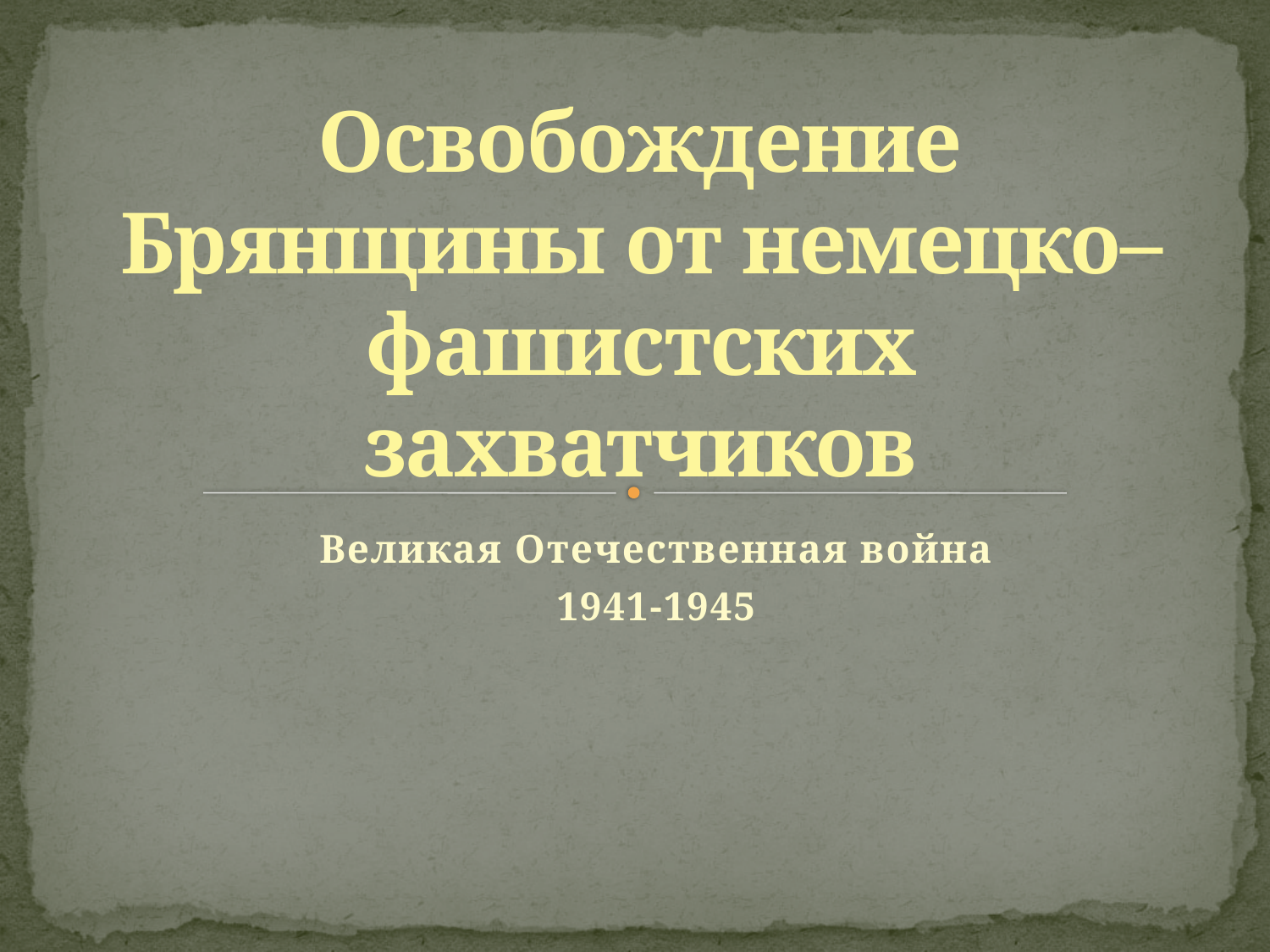

# Освобождение Брянщины от немецко–фашистских захватчиков
Великая Отечественная война
1941-1945